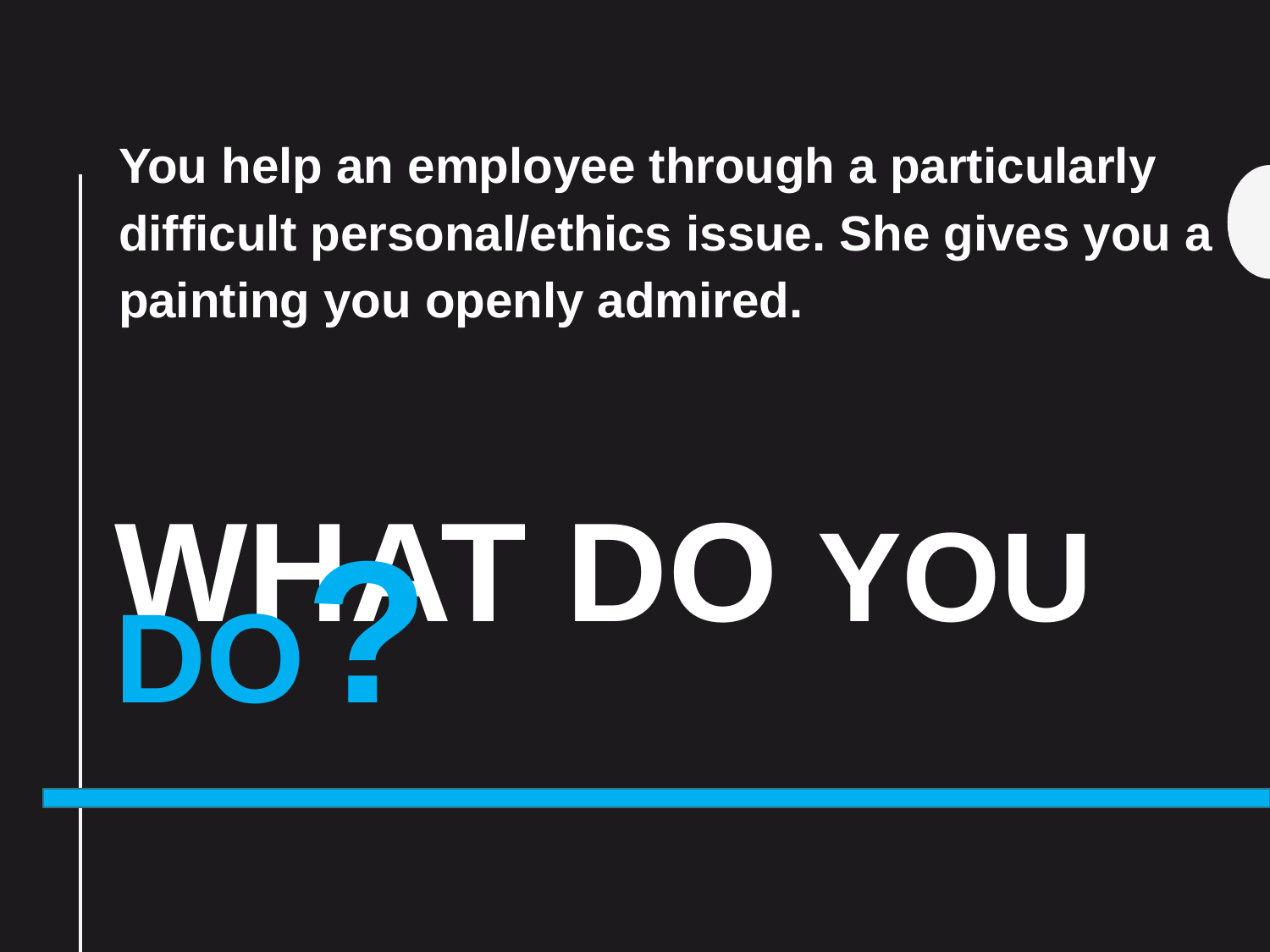

You help an employee through a particularly difficult personal/ethics issue. She gives you a painting you openly admired.
# What do you do?